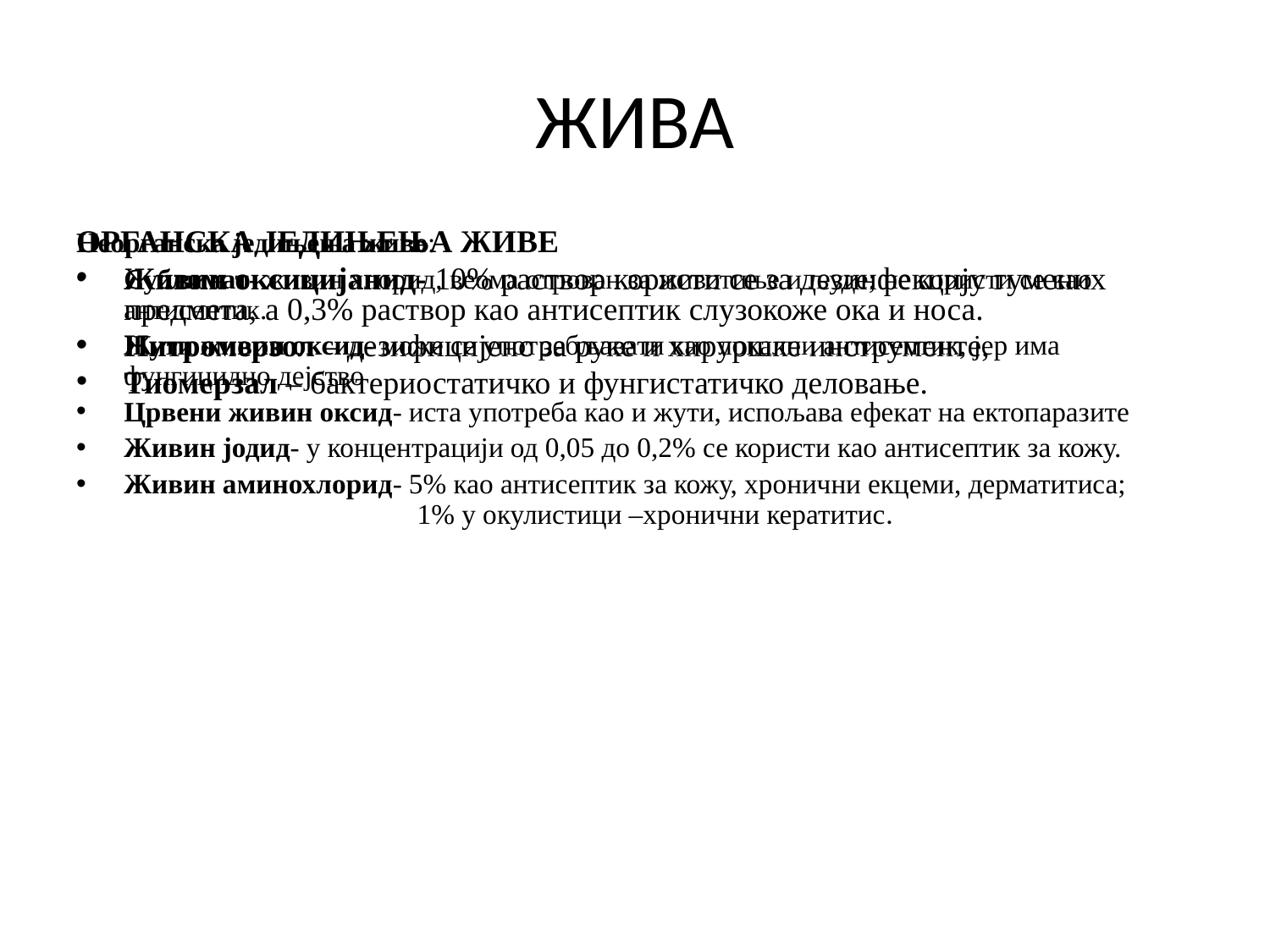

# ЖИВА
Неорганска једињења живе:
Сублимат- живин хлорид, веома отрован за животиње и људе; не користи се као антисептик.
Жути живин оксид- може се употребљавати као локални антисептик, јер има фунгицидно дејство
Црвени живин оксид- иста употреба као и жути, испољава ефекат на ектопаразите
Живин јодид- у концентрацији од 0,05 до 0,2% се користи као антисептик за кожу.
Живин аминохлорид- 5% као антисептик за кожу, хронични екцеми, дерматитиса;                                                    1% у окулистици –хронични кератитис.

ОРГАНСКА ЈЕДИЊЕЊА ЖИВЕ
Живин оксицијанид- 10% раствор користи се за дезинфекцију гумених предмета, а 0,3% раствор као антисептик слузокоже ока и носа.
Нитромерзол – дезифицијенс за руке и хируршке инструменте,
Тиомерзал – бактериостатичко и фунгистатичко деловање.